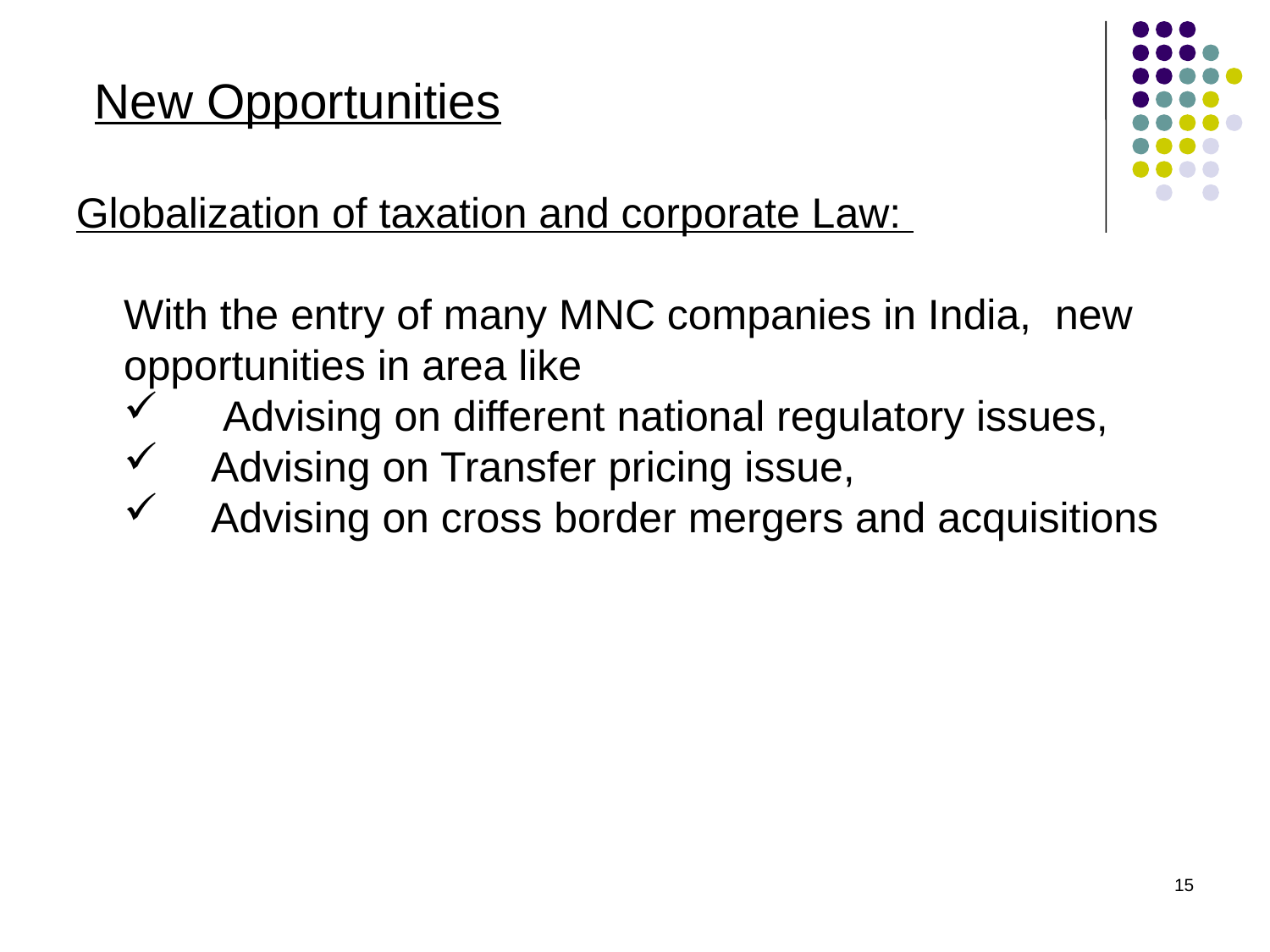

New Opportunities
Globalization of taxation and corporate Law:

With the entry of many MNC companies in India,  new opportunities in area like
 Advising on different national regulatory issues,
Advising on Transfer pricing issue,
Advising on cross border mergers and acquisitions

15